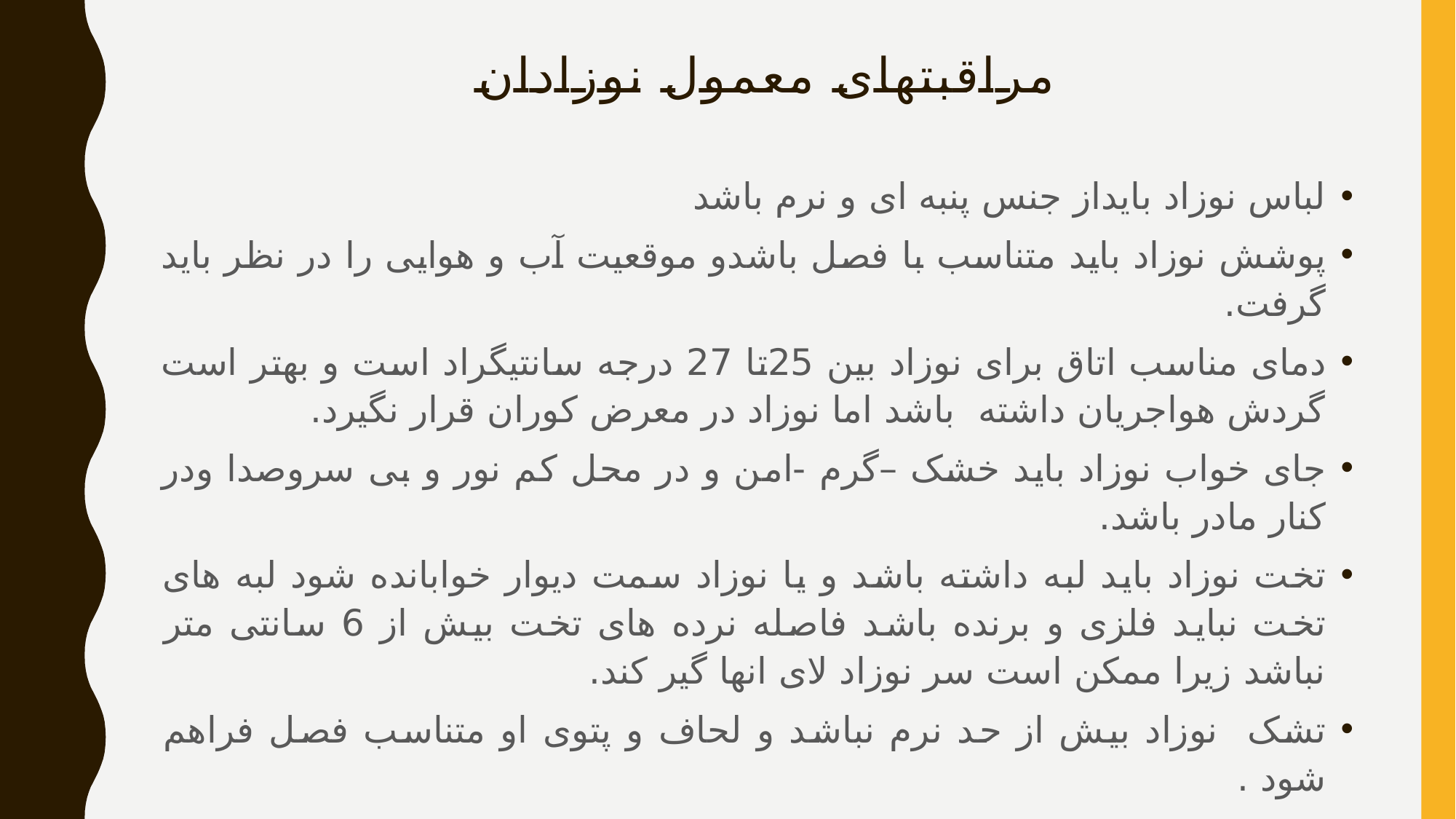

# مراقبتهای معمول نوزادان
لباس نوزاد بایداز جنس پنبه ای و نرم باشد
پوشش نوزاد باید متناسب با فصل باشدو موقعیت آب و هوایی را در نظر باید گرفت.
دمای مناسب اتاق برای نوزاد بین 25تا 27 درجه سانتیگراد است و بهتر است گردش هواجریان داشته  باشد اما نوزاد در معرض کوران قرار نگیرد.
جای خواب نوزاد باید خشک –گرم -امن و در محل کم نور و بی سروصدا ودر کنار مادر باشد.
تخت نوزاد باید لبه داشته باشد و یا نوزاد سمت دیوار خوابانده شود لبه های تخت نباید فلزی و برنده باشد فاصله نرده های تخت بیش از 6 سانتی متر نباشد زیرا ممکن است سر نوزاد لای انها گیر کند.
تشک  نوزاد بیش از حد نرم نباشد و لحاف و پتوی او متناسب فصل فراهم شود .
بهتر است نوزاد به پهلو خوابانده شود و یا به پشت در حالیکه سرش به یک طرف است .